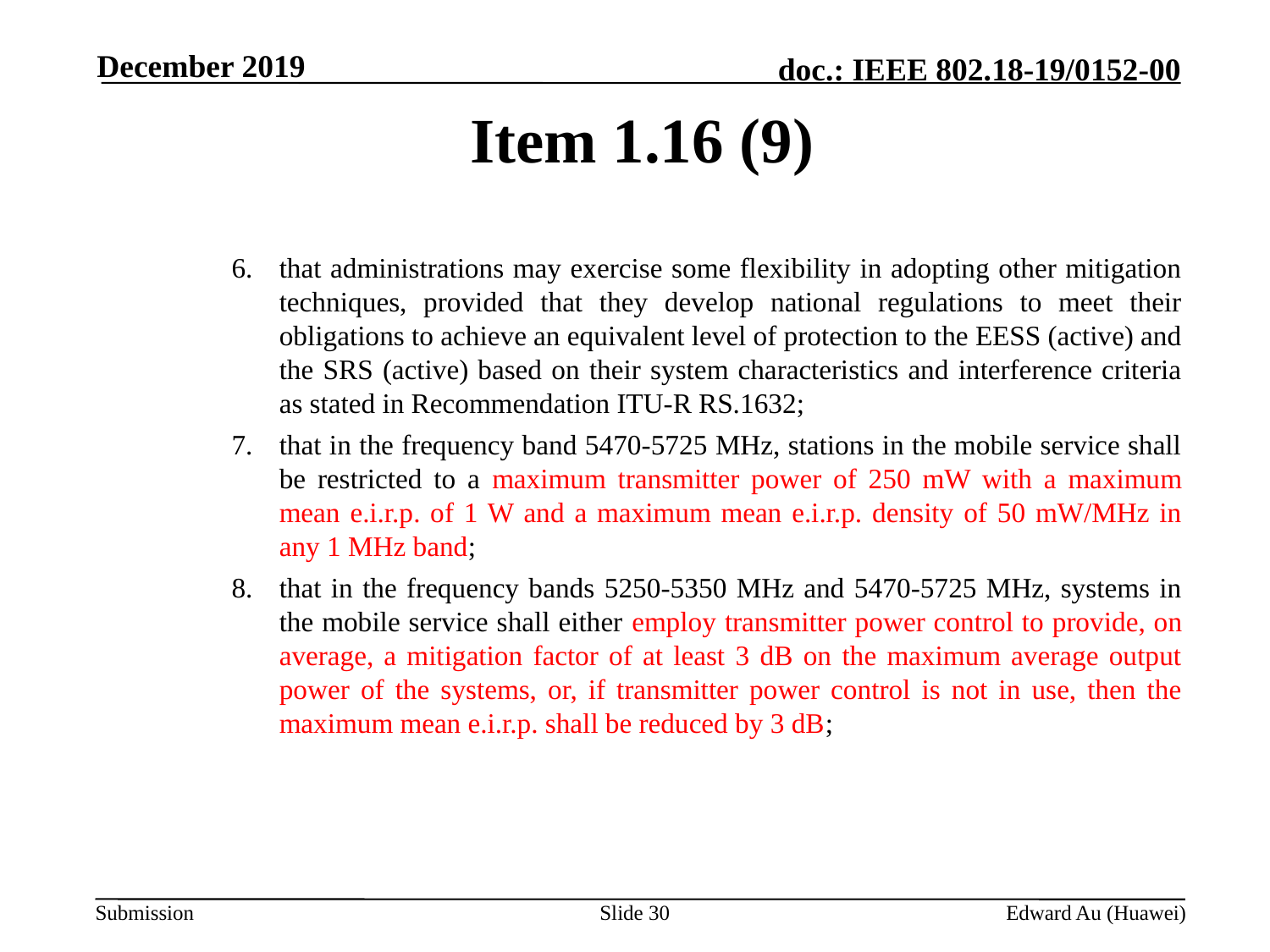

December 2019
# Item 1.16 (9)
that administrations may exercise some flexibility in adopting other mitigation techniques, provided that they develop national regulations to meet their obligations to achieve an equivalent level of protection to the EESS (active) and the SRS (active) based on their system characteristics and interference criteria as stated in Recommendation ITU-R RS.1632;
that in the frequency band 5470-5725 MHz, stations in the mobile service shall be restricted to a maximum transmitter power of 250 mW with a maximum mean e.i.r.p. of 1 W and a maximum mean e.i.r.p. density of 50 mW/MHz in any 1 MHz band;
that in the frequency bands 5250-5350 MHz and 5470-5725 MHz, systems in the mobile service shall either employ transmitter power control to provide, on average, a mitigation factor of at least 3 dB on the maximum average output power of the systems, or, if transmitter power control is not in use, then the maximum mean e.i.r.p. shall be reduced by 3 dB;
Slide 30
Edward Au (Huawei)